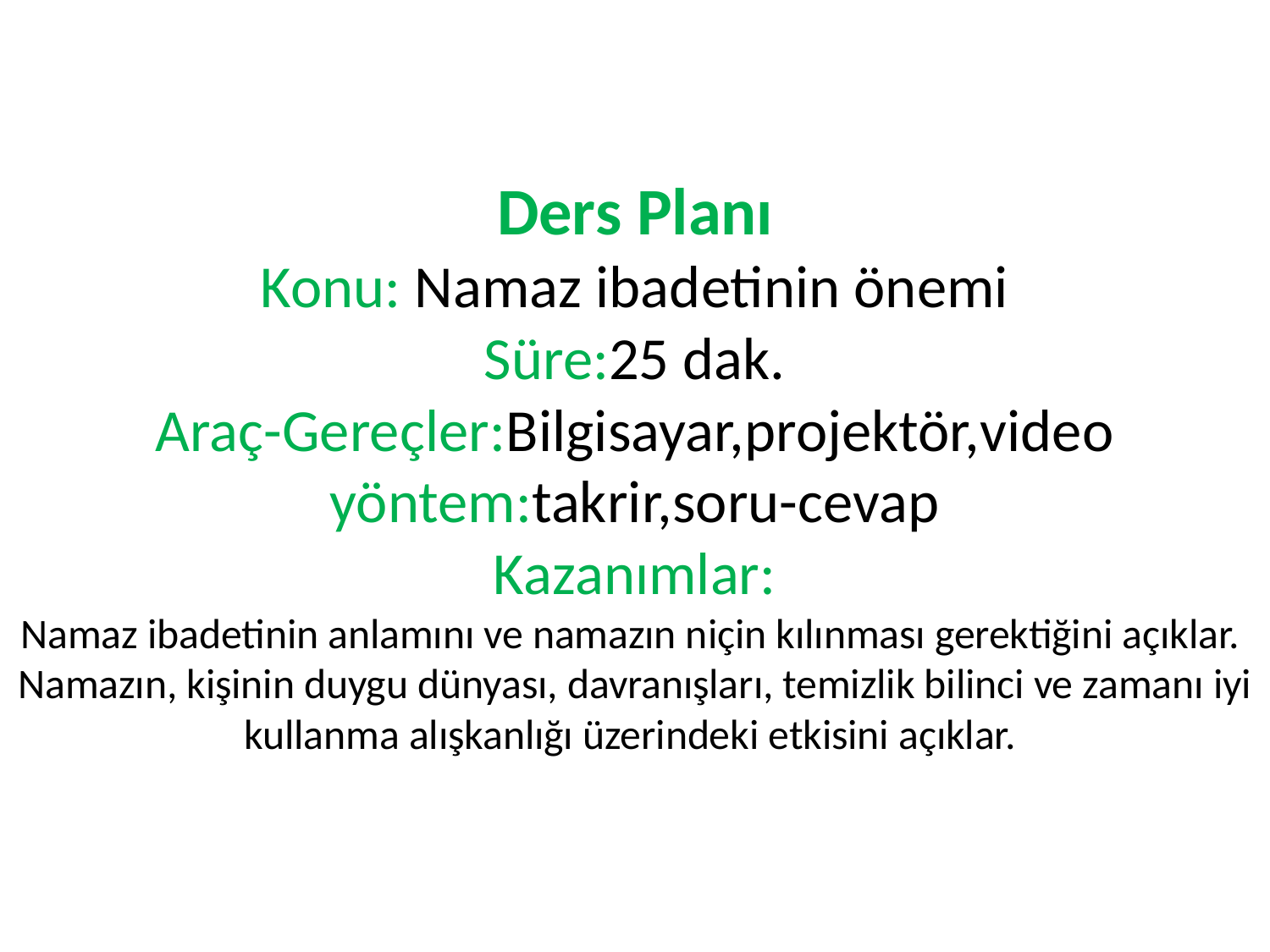

# Ders Planı Konu: Namaz ibadetinin önemi Süre:25 dak. Araç-Gereçler:Bilgisayar,projektör,video yöntem:takrir,soru-cevap Kazanımlar: Namaz ibadetinin anlamını ve namazın niçin kılınması gerektiğini açıklar. Namazın, kişinin duygu dünyası, davranışları, temizlik bilinci ve zamanı iyi kullanma alışkanlığı üzerindeki etkisini açıklar.